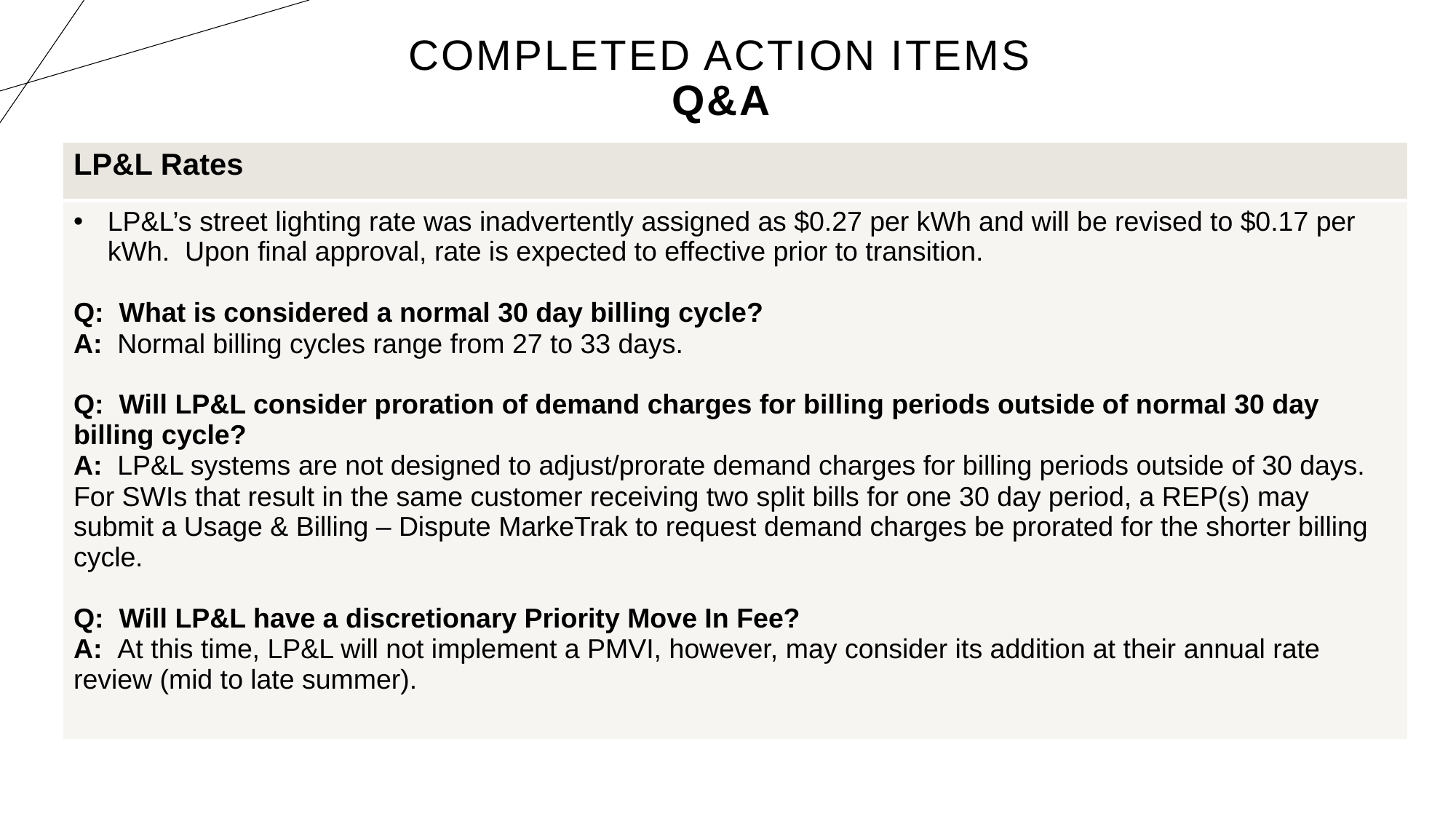

# Completed Action Items Q&A
| LP&L Rates |
| --- |
| LP&L’s street lighting rate was inadvertently assigned as $0.27 per kWh and will be revised to $0.17 per kWh. Upon final approval, rate is expected to effective prior to transition. Q: What is considered a normal 30 day billing cycle? A: Normal billing cycles range from 27 to 33 days. Q: Will LP&L consider proration of demand charges for billing periods outside of normal 30 day billing cycle? A: LP&L systems are not designed to adjust/prorate demand charges for billing periods outside of 30 days. For SWIs that result in the same customer receiving two split bills for one 30 day period, a REP(s) may submit a Usage & Billing – Dispute MarkeTrak to request demand charges be prorated for the shorter billing cycle. Q: Will LP&L have a discretionary Priority Move In Fee? A: At this time, LP&L will not implement a PMVI, however, may consider its addition at their annual rate review (mid to late summer). |